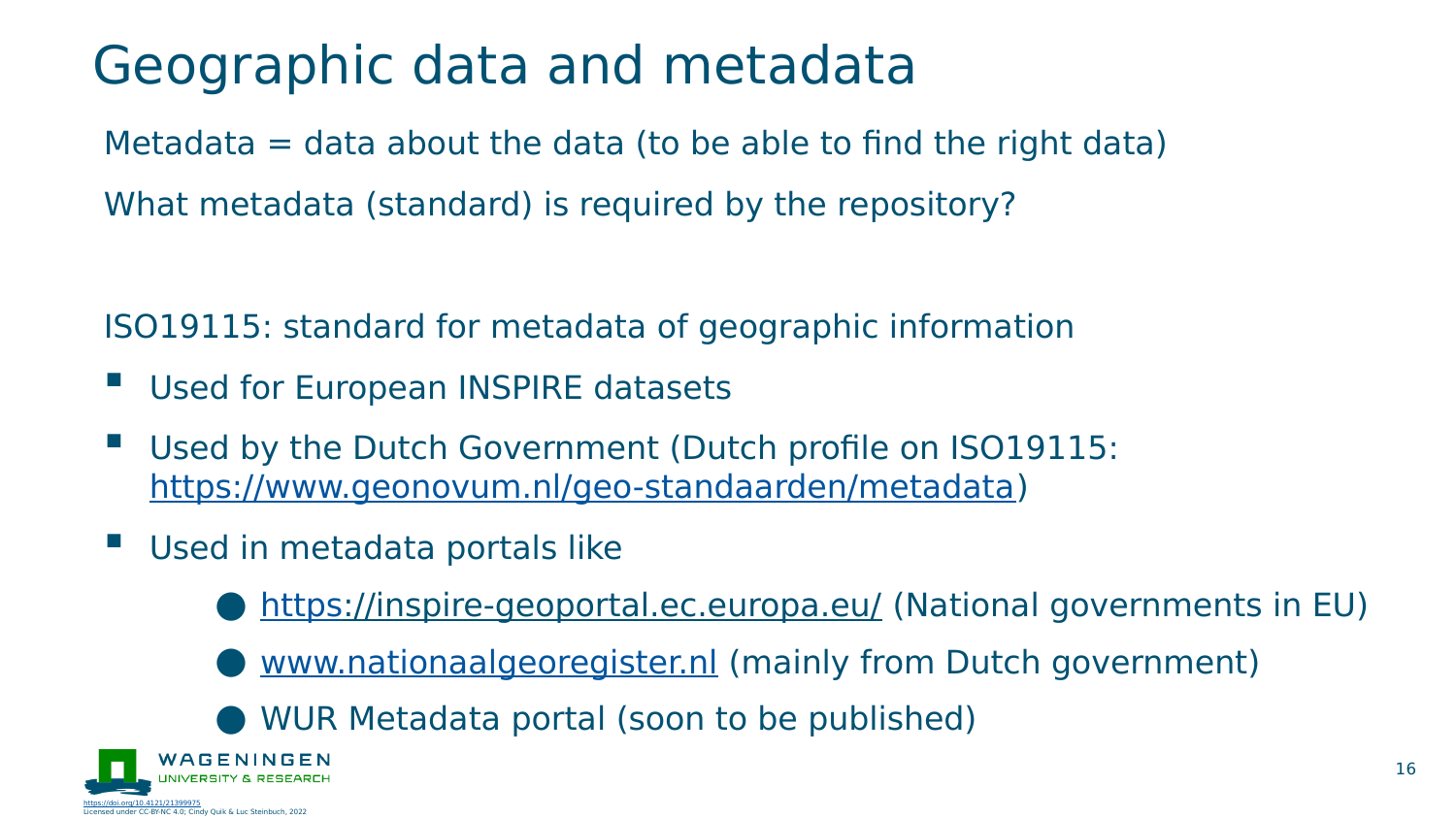

# Geographic data and metadata
Metadata = data about the data (to be able to find the right data)
What metadata (standard) is required by the repository?

ISO19115: standard for metadata of geographic information
Used for European INSPIRE datasets
Used by the Dutch Government (Dutch profile on ISO19115: https://www.geonovum.nl/geo-standaarden/metadata)
Used in metadata portals like
https://inspire-geoportal.ec.europa.eu/ (National governments in EU)
www.nationaalgeoregister.nl (mainly from Dutch government)
WUR Metadata portal (soon to be published)

16